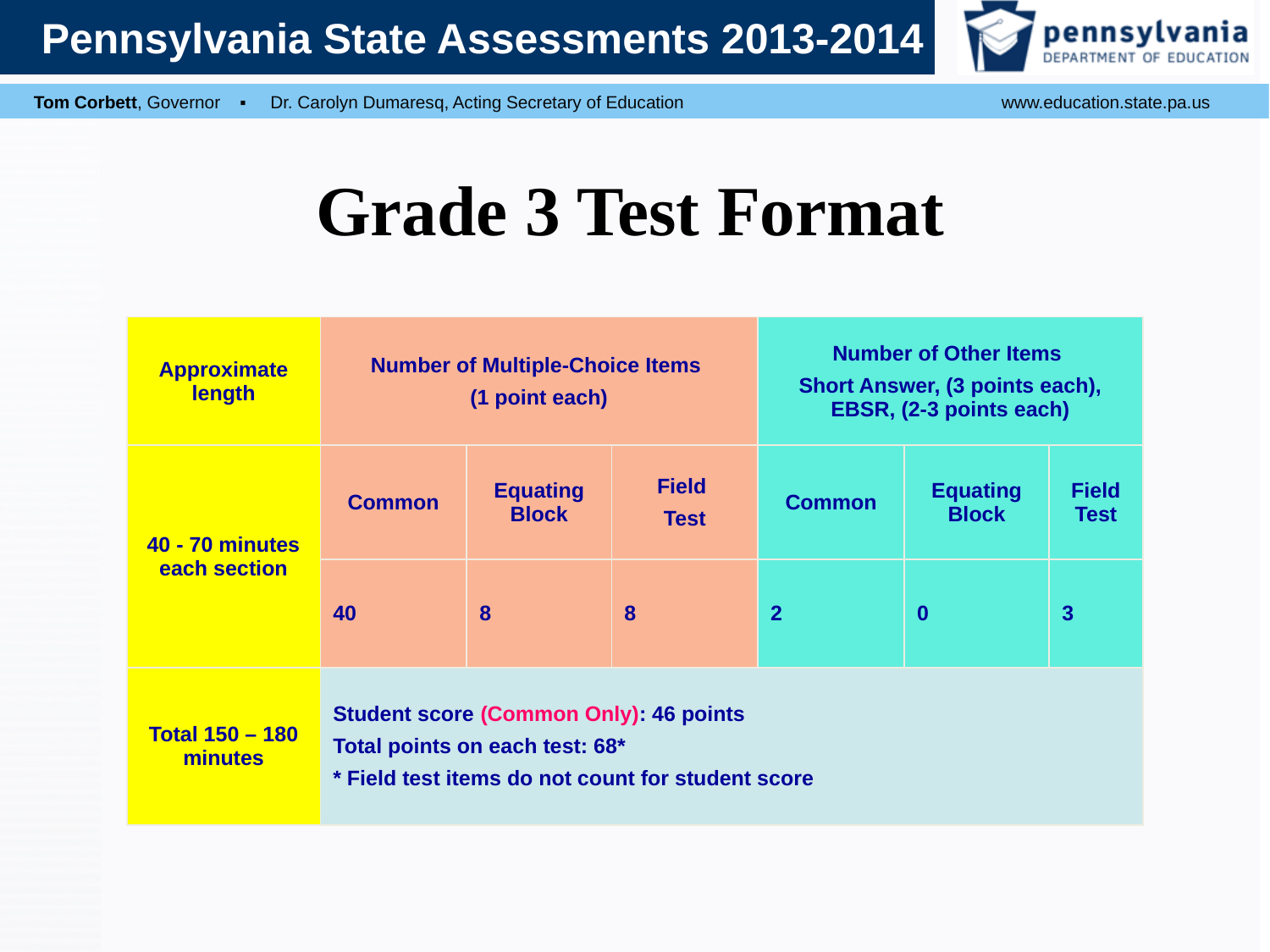

# Grade 3 Test Format
| Approximate length | Number of Multiple-Choice Items (1 point each) |  |  | Number of Other Items Short Answer, (3 points each), EBSR, (2-3 points each) |  |  |
| --- | --- | --- | --- | --- | --- | --- |
| 40 - 70 minutes each section | Common | Equating Block | Field Test | Common | Equating Block | Field Test |
|  | 40 | 8 | 8 | 2 | 0 | 3 |
| Total 150 – 180 minutes | Student score (Common Only): 46 points Total points on each test: 68\* \* Field test items do not count for student score |  |  |  |  |  |